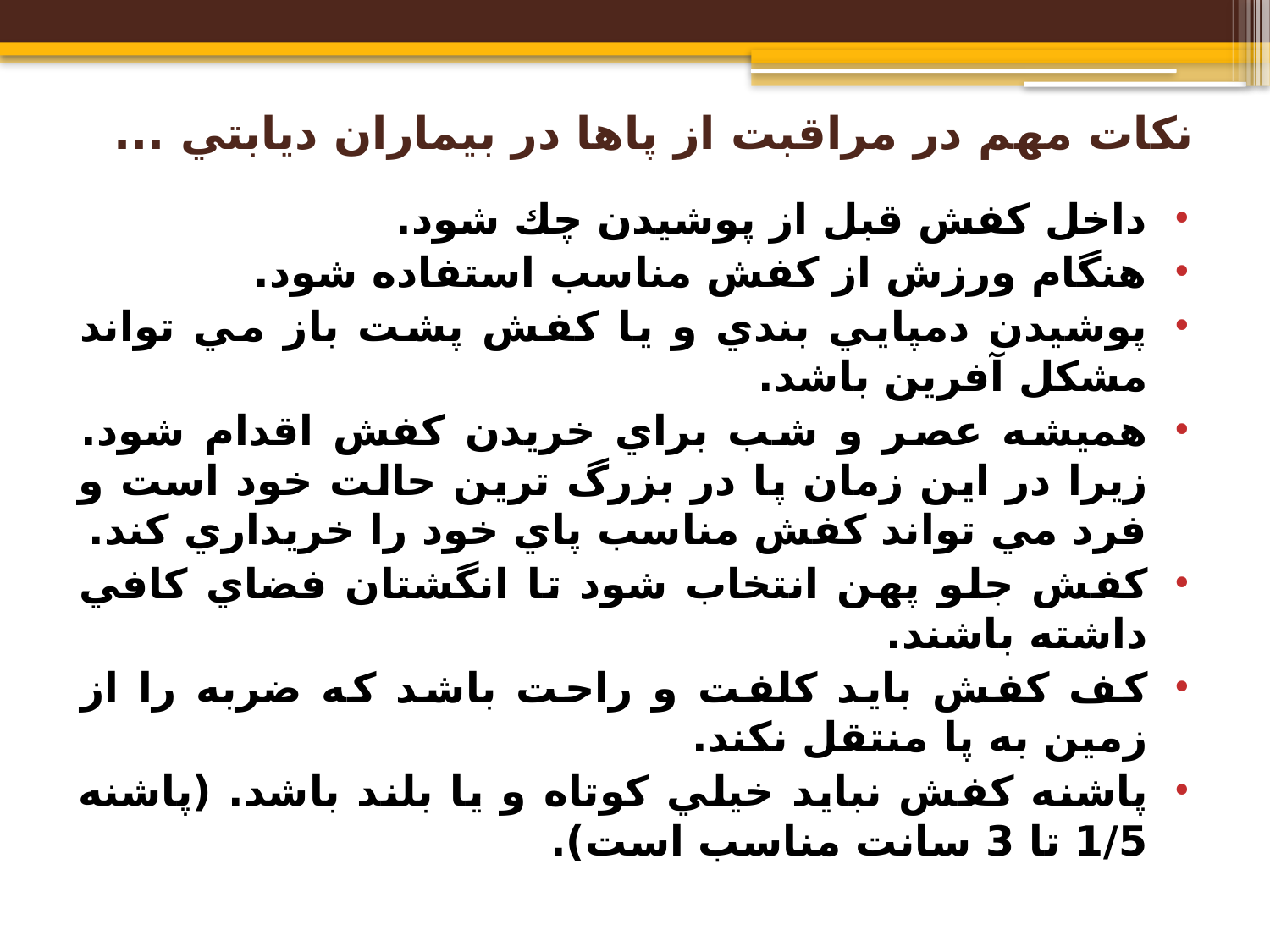

# نكات مهم در مراقبت از پاها در بيماران ديابتي ...
داخل كفش قبل از پوشيدن چك شود.
هنگام ورزش از كفش مناسب استفاده شود.
پوشيدن دمپايي بندي و يا كفش پشت باز مي تواند مشكل آفرين باشد.
هميشه عصر و شب براي خريدن كفش اقدام شود. زيرا در اين زمان پا در بزرگ ترين حالت خود است و فرد مي تواند كفش مناسب پاي خود را خريداري كند.
كفش جلو پهن انتخاب شود تا انگشتان فضاي كافي داشته باشند.
كف كفش بايد كلفت و راحت باشد كه ضربه را از زمين به پا منتقل نكند.
پاشنه كفش نبايد خيلي كوتاه و يا بلند باشد. (پاشنه 1/5 تا 3 سانت مناسب است).